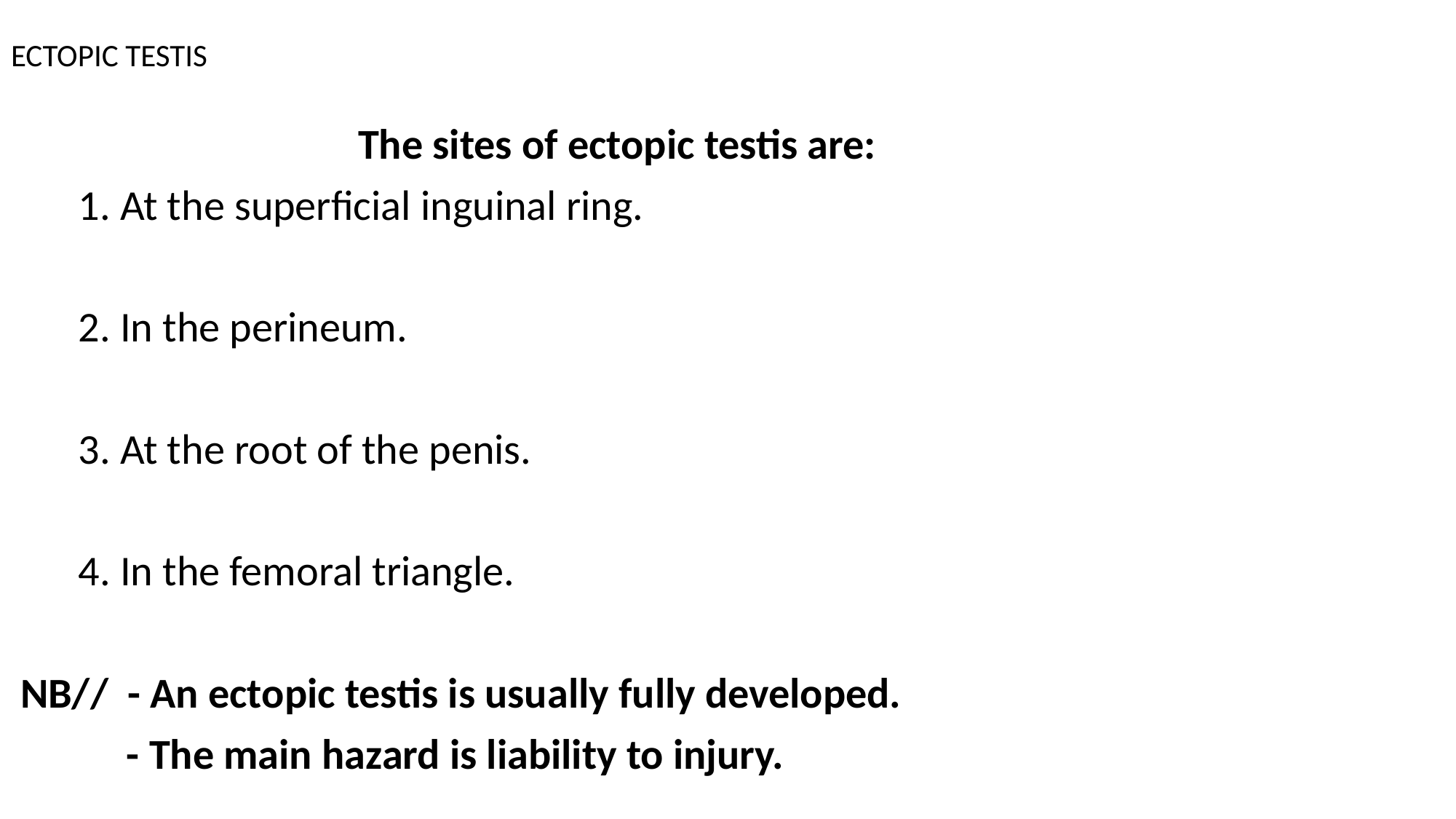

# ECTOPIC TESTIS
                                    The sites of ectopic testis are:
       1. At the superficial inguinal ring.

       2. In the perineum.

       3. At the root of the penis.

       4. In the femoral triangle.

 NB//  - An ectopic testis is usually fully developed.
            - The main hazard is liability to injury.